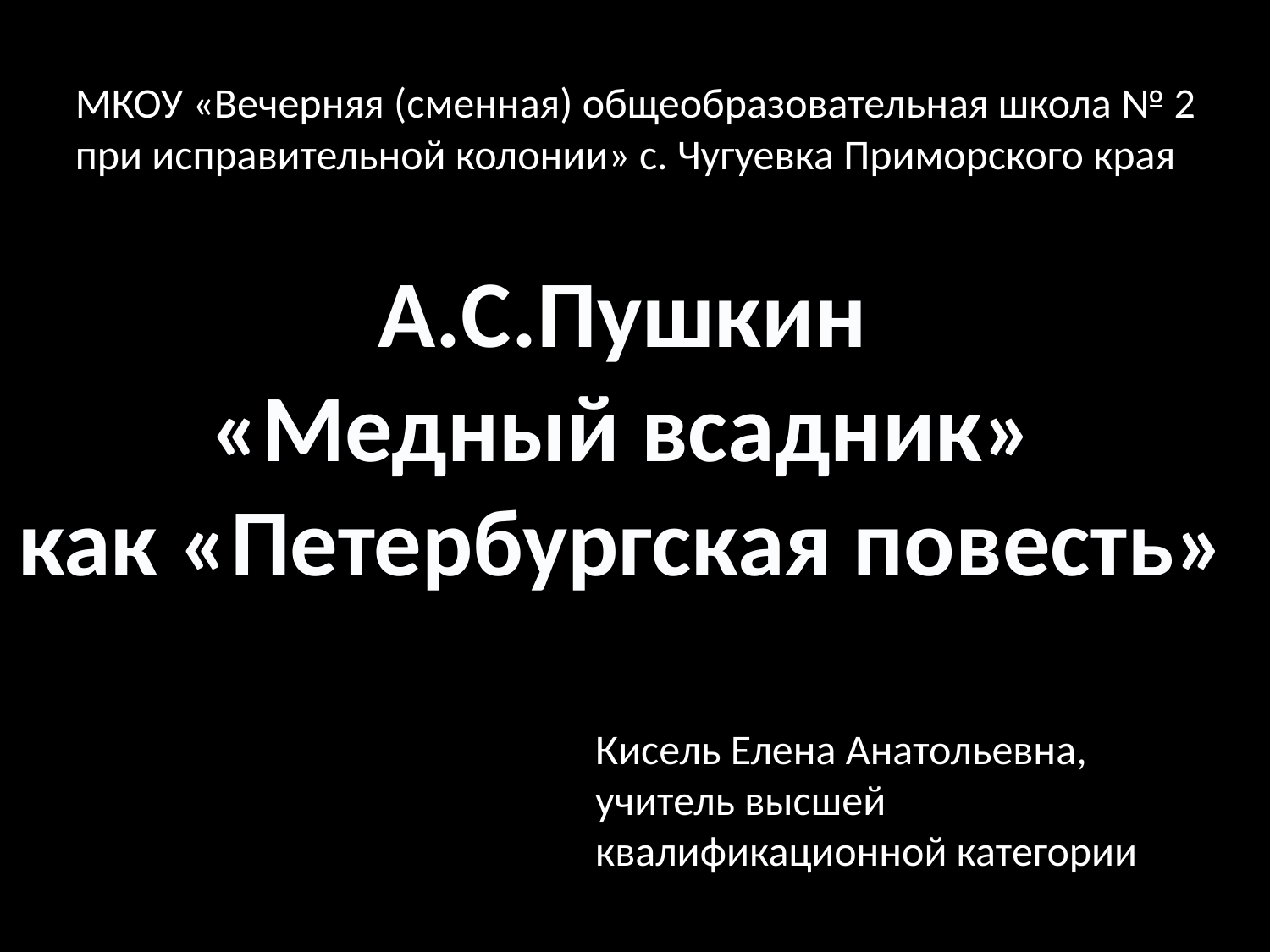

МКОУ «Вечерняя (сменная) общеобразовательная школа № 2 при исправительной колонии» с. Чугуевка Приморского края
А.С.Пушкин
«Медный всадник»
как «Петербургская повесть»
	Кисель Елена Анатольевна, учитель высшей квалификационной категории